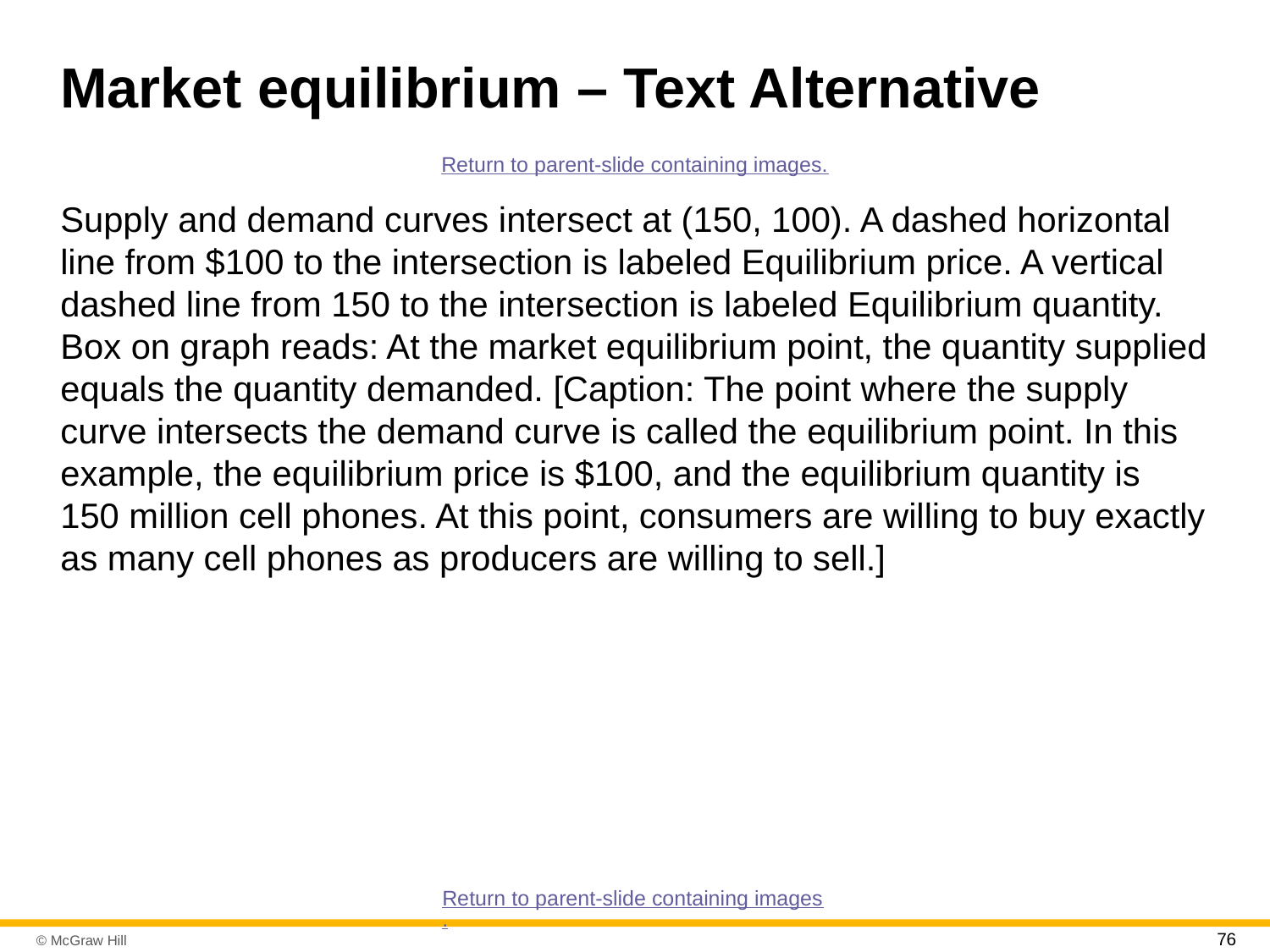

# Market equilibrium – Text Alternative
Return to parent-slide containing images.
Supply and demand curves intersect at (150, 100). A dashed horizontal line from $100 to the intersection is labeled Equilibrium price. A vertical dashed line from 150 to the intersection is labeled Equilibrium quantity. Box on graph reads: At the market equilibrium point, the quantity supplied equals the quantity demanded. [Caption: The point where the supply curve intersects the demand curve is called the equilibrium point. In this example, the equilibrium price is $100, and the equilibrium quantity is 150 million cell phones. At this point, consumers are willing to buy exactly as many cell phones as producers are willing to sell.]
Return to parent-slide containing images.